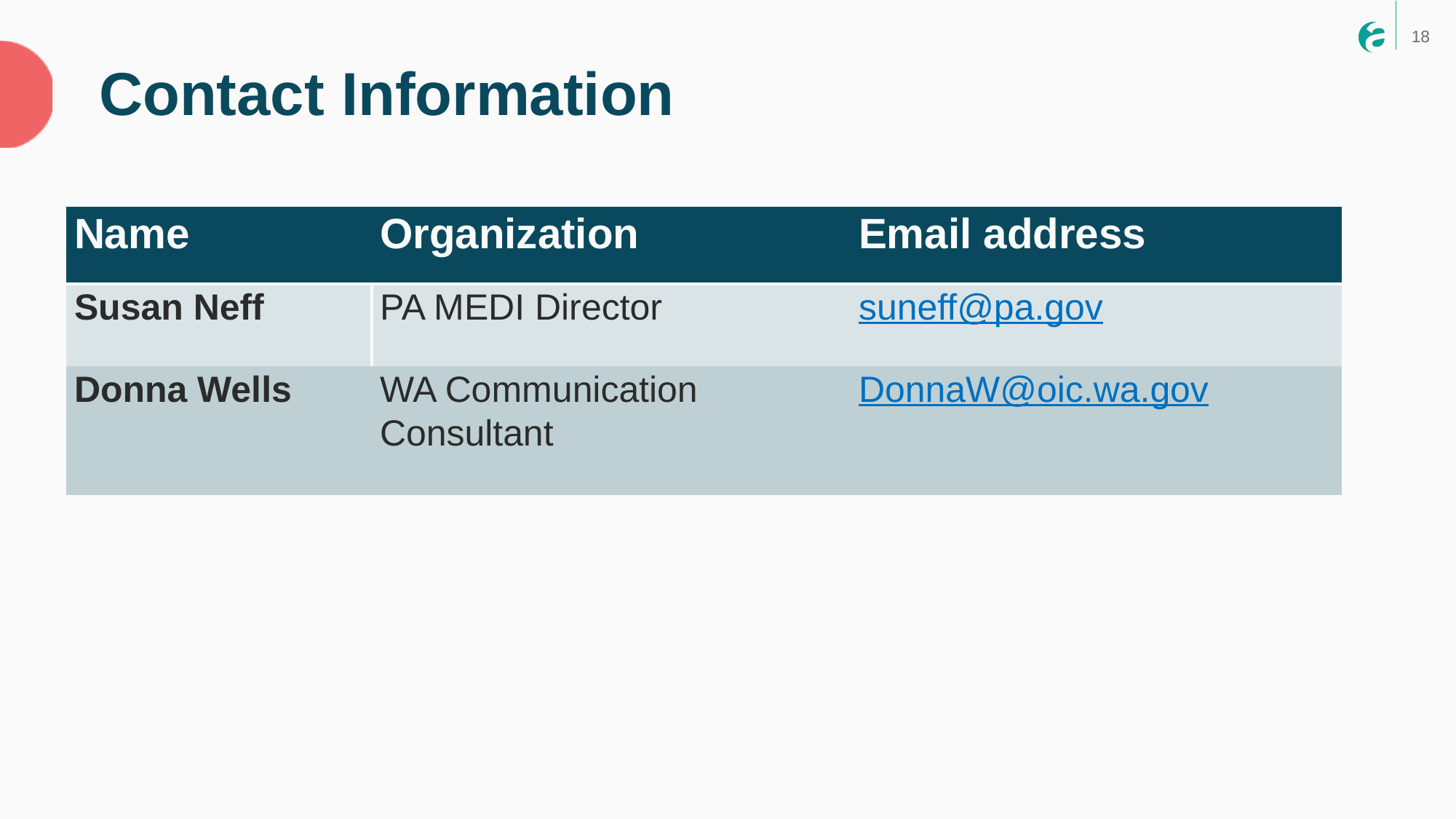

Contact Information
| Name | Organization | Email address |
| --- | --- | --- |
| Susan Neff | PA MEDI Director | suneff@pa.gov |
| Donna Wells | WA Communication Consultant | DonnaW@oic.wa.gov |